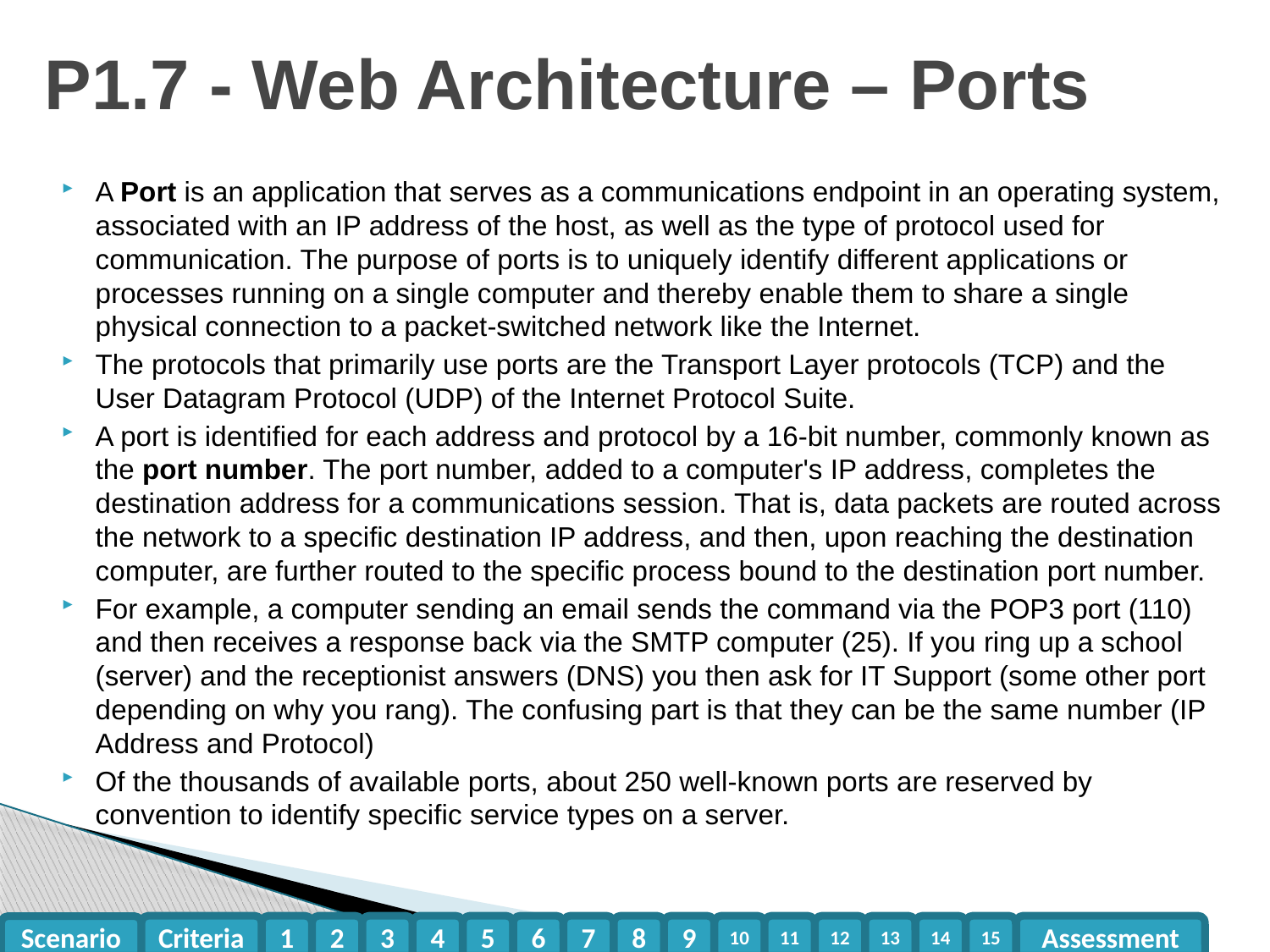

# P1.7 - Web Architecture – Ports
A Port is an application that serves as a communications endpoint in an operating system, associated with an IP address of the host, as well as the type of protocol used for communication. The purpose of ports is to uniquely identify different applications or processes running on a single computer and thereby enable them to share a single physical connection to a packet-switched network like the Internet.
The protocols that primarily use ports are the Transport Layer protocols (TCP) and the User Datagram Protocol (UDP) of the Internet Protocol Suite.
A port is identified for each address and protocol by a 16-bit number, commonly known as the port number. The port number, added to a computer's IP address, completes the destination address for a communications session. That is, data packets are routed across the network to a specific destination IP address, and then, upon reaching the destination computer, are further routed to the specific process bound to the destination port number.
For example, a computer sending an email sends the command via the POP3 port (110) and then receives a response back via the SMTP computer (25). If you ring up a school (server) and the receptionist answers (DNS) you then ask for IT Support (some other port depending on why you rang). The confusing part is that they can be the same number (IP Address and Protocol)
Of the thousands of available ports, about 250 well-known ports are reserved by convention to identify specific service types on a server.